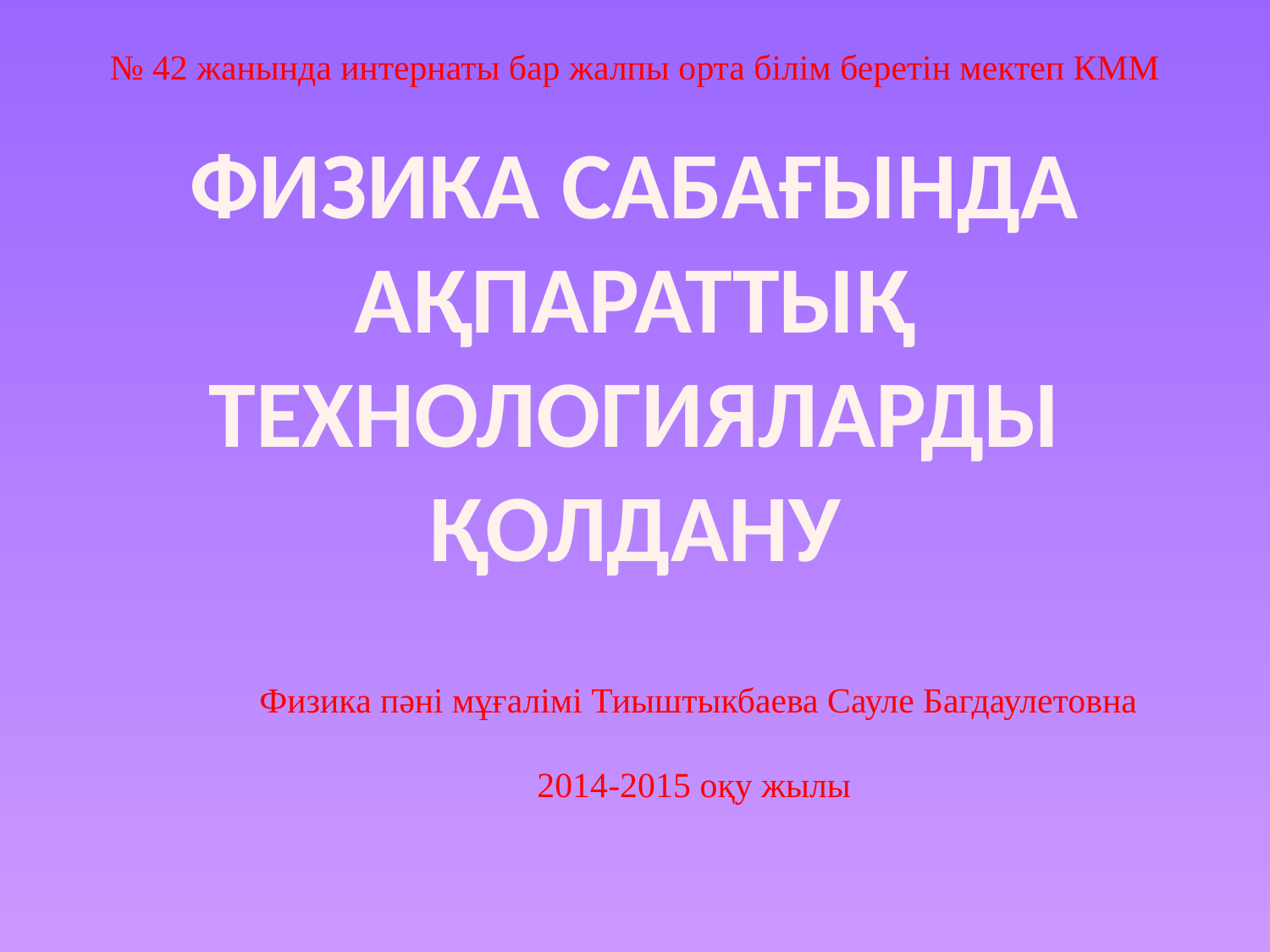

№ 42 жанында интернаты бар жалпы орта білім беретін мектеп КММ
ФИЗИКА САБАҒЫНДА АҚПАРАТТЫҚ ТЕХНОЛОГИЯЛАРДЫ ҚОЛДАНУ
Физика пәні мұғалімі Тиыштыкбаева Сауле Багдаулетовна

2014-2015 оқу жылы